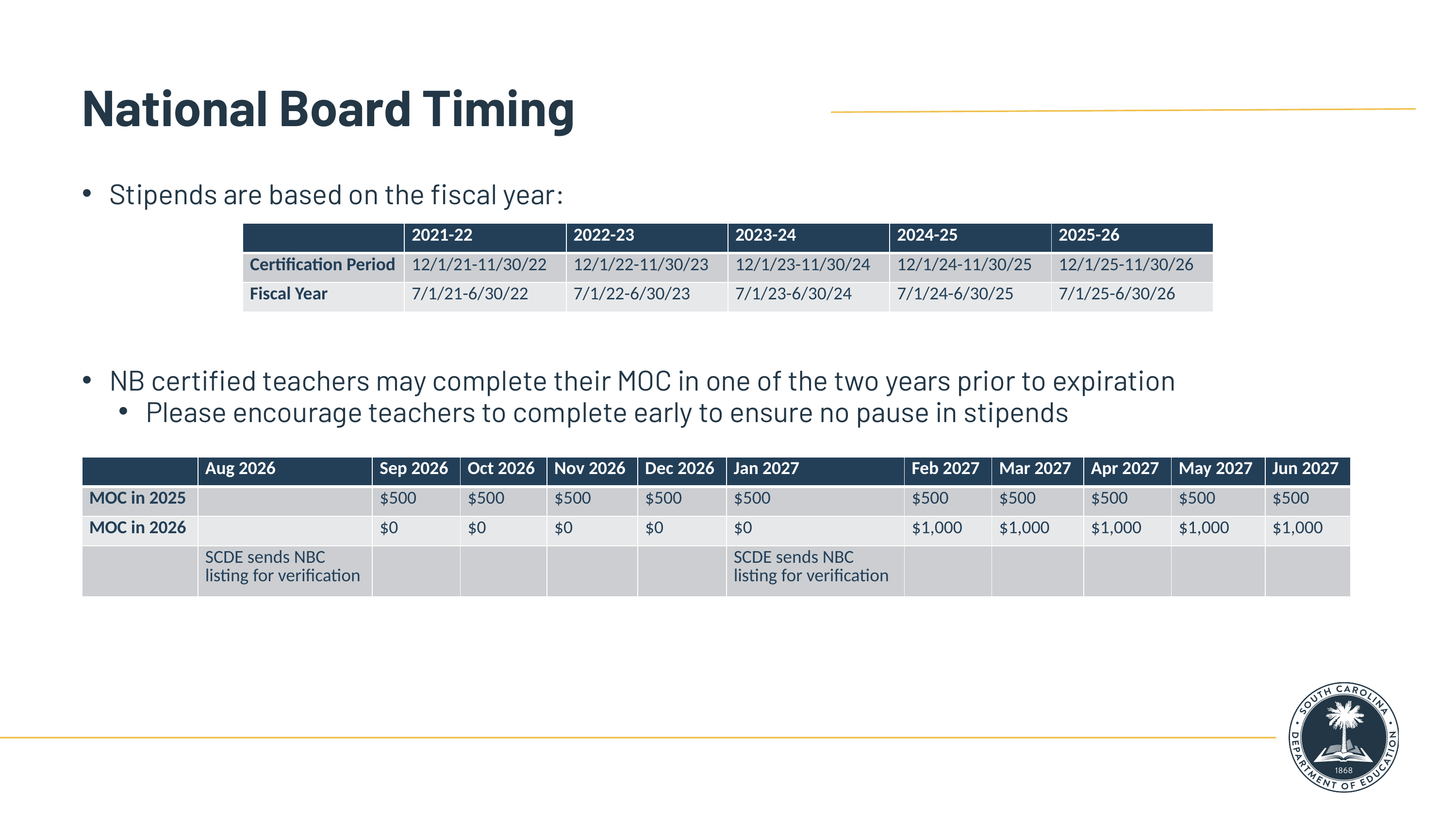

National Board Timing

Stipends are based on the fiscal year:

NB certified teachers may complete their MOC in one of the two years prior to expiration
Please encourage teachers to complete early to ensure no pause in stipends

|  | 2021-22 | 2022-23 | 2023-24 | 2024-25 | 2025-26 |
| --- | --- | --- | --- | --- | --- |
| Certification Period | 12/1/21-11/30/22 | 12/1/22-11/30/23 | 12/1/23-11/30/24 | 12/1/24-11/30/25 | 12/1/25-11/30/26 |
| Fiscal Year | 7/1/21-6/30/22 | 7/1/22-6/30/23 | 7/1/23-6/30/24 | 7/1/24-6/30/25 | 7/1/25-6/30/26 |
|  | Aug 2026 | Sep 2026 | Oct 2026 | Nov 2026 | Dec 2026 | Jan 2027 | Feb 2027 | Mar 2027 | Apr 2027 | May 2027 | Jun 2027 |
| --- | --- | --- | --- | --- | --- | --- | --- | --- | --- | --- | --- |
| MOC in 2025 |  | $500 | $500 | $500 | $500 | $500 | $500 | $500 | $500 | $500 | $500 |
| MOC in 2026 |  | $0 | $0 | $0 | $0 | $0 | $1,000 | $1,000 | $1,000 | $1,000 | $1,000 |
|  | SCDE sends NBC listing for verification |  |  |  |  | SCDE sends NBC listing for verification |  |  |  |  |  |